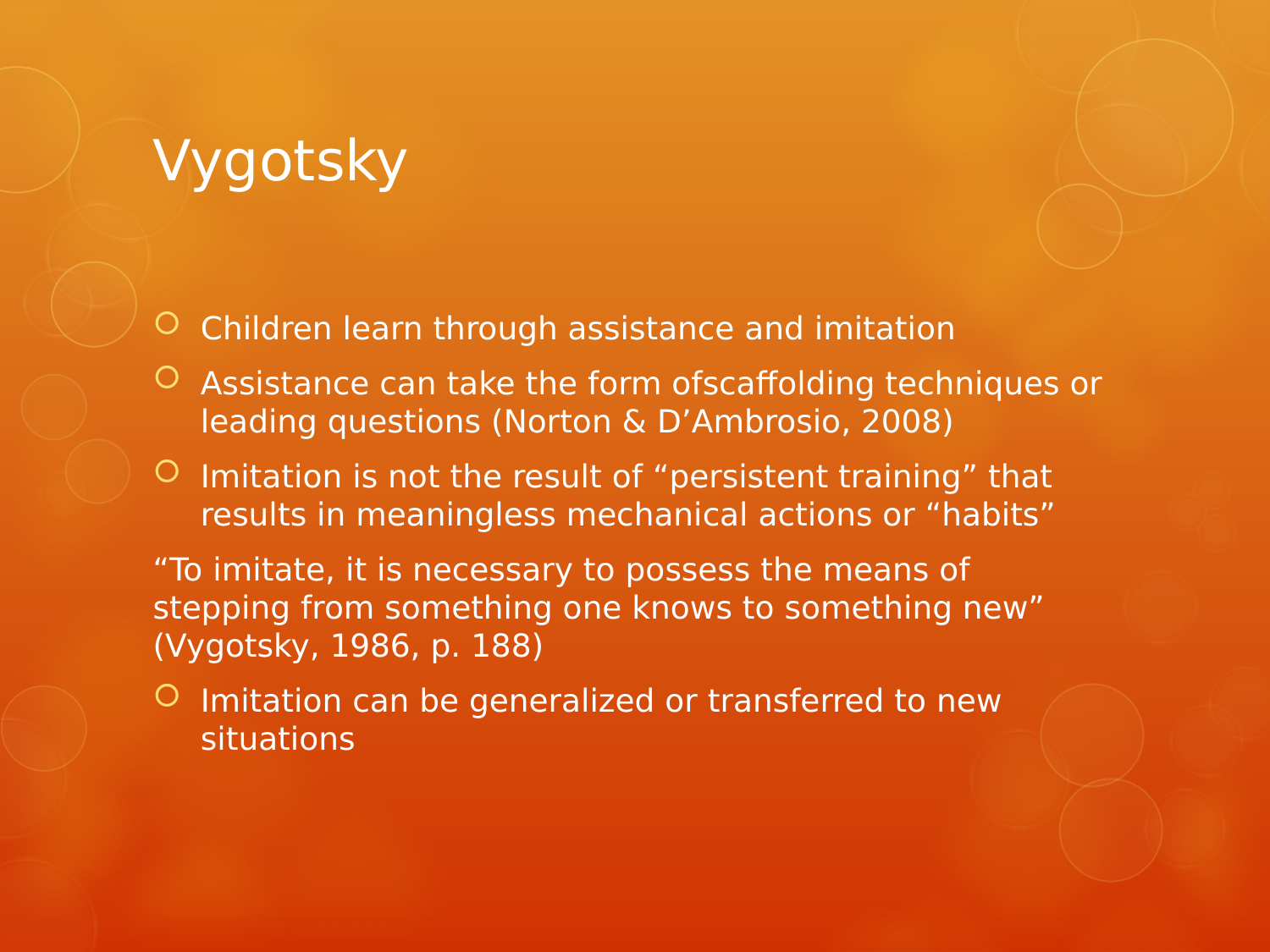

# Vygotsky
Children learn through assistance and imitation
Assistance can take the form ofscaffolding techniques or leading questions (Norton & D’Ambrosio, 2008)
Imitation is not the result of “persistent training” that results in meaningless mechanical actions or “habits”
“To imitate, it is necessary to possess the means of stepping from something one knows to something new” (Vygotsky, 1986, p. 188)
Imitation can be generalized or transferred to new situations